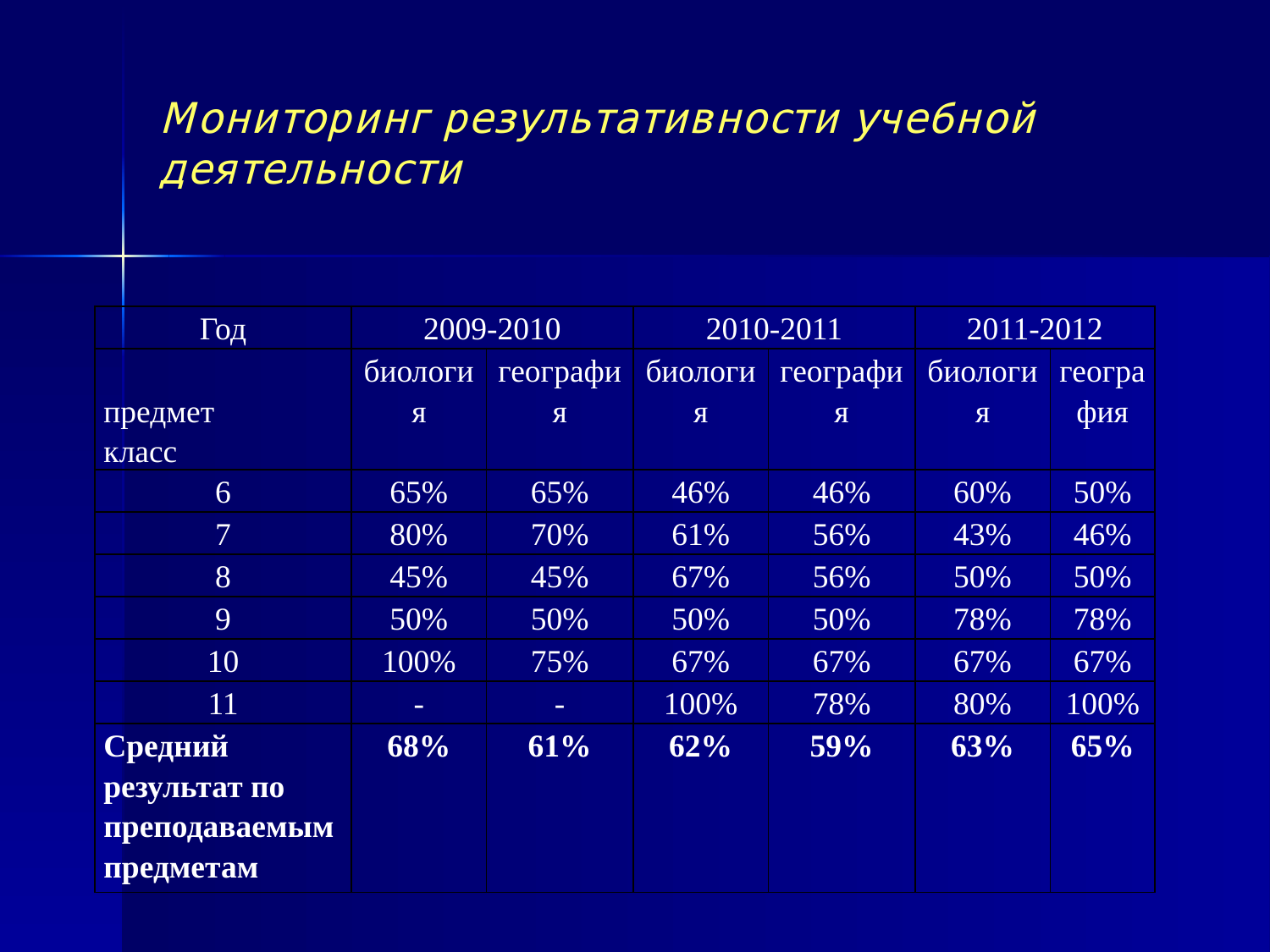

# Мониторинг результативности учебной деятельности
| Год | 2009-2010 |  | 2010-2011 |  | 2011-2012 |  |
| --- | --- | --- | --- | --- | --- | --- |
| предмет класс | биология | география | биология | география | биология | география |
| 6 | 65% | 65% | 46% | 46% | 60% | 50% |
| 7 | 80% | 70% | 61% | 56% | 43% | 46% |
| 8 | 45% | 45% | 67% | 56% | 50% | 50% |
| 9 | 50% | 50% | 50% | 50% | 78% | 78% |
| 10 | 100% | 75% | 67% | 67% | 67% | 67% |
| 11 | - | - | 100% | 78% | 80% | 100% |
| Средний результат по преподаваемым предметам | 68% | 61% | 62% | 59% | 63% | 65% |